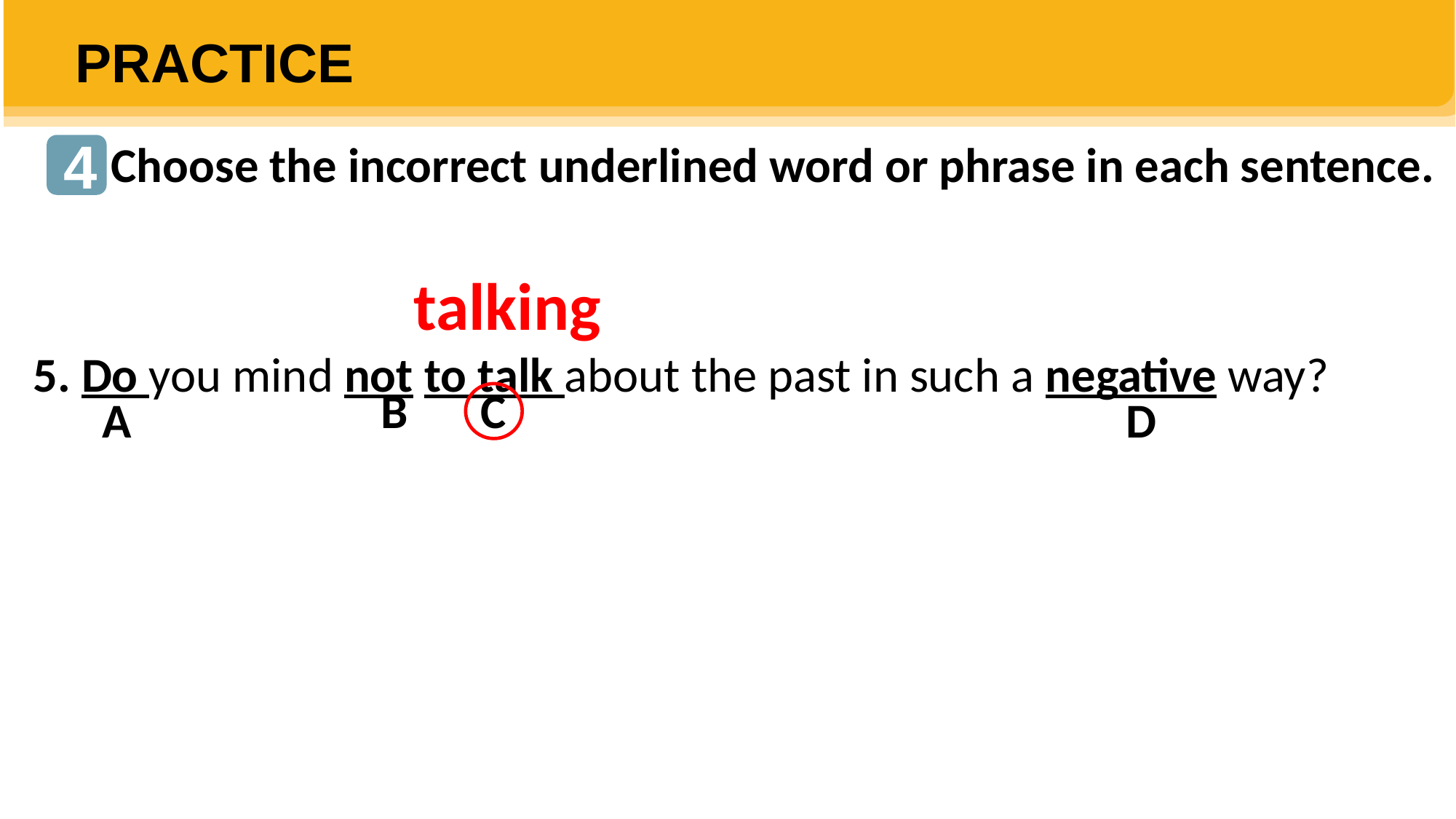

PRACTICE
4
Choose the incorrect underlined word or phrase in each sentence.

talking
5. Do you mind not to talk about the past in such a negative way?
B
C
A

D